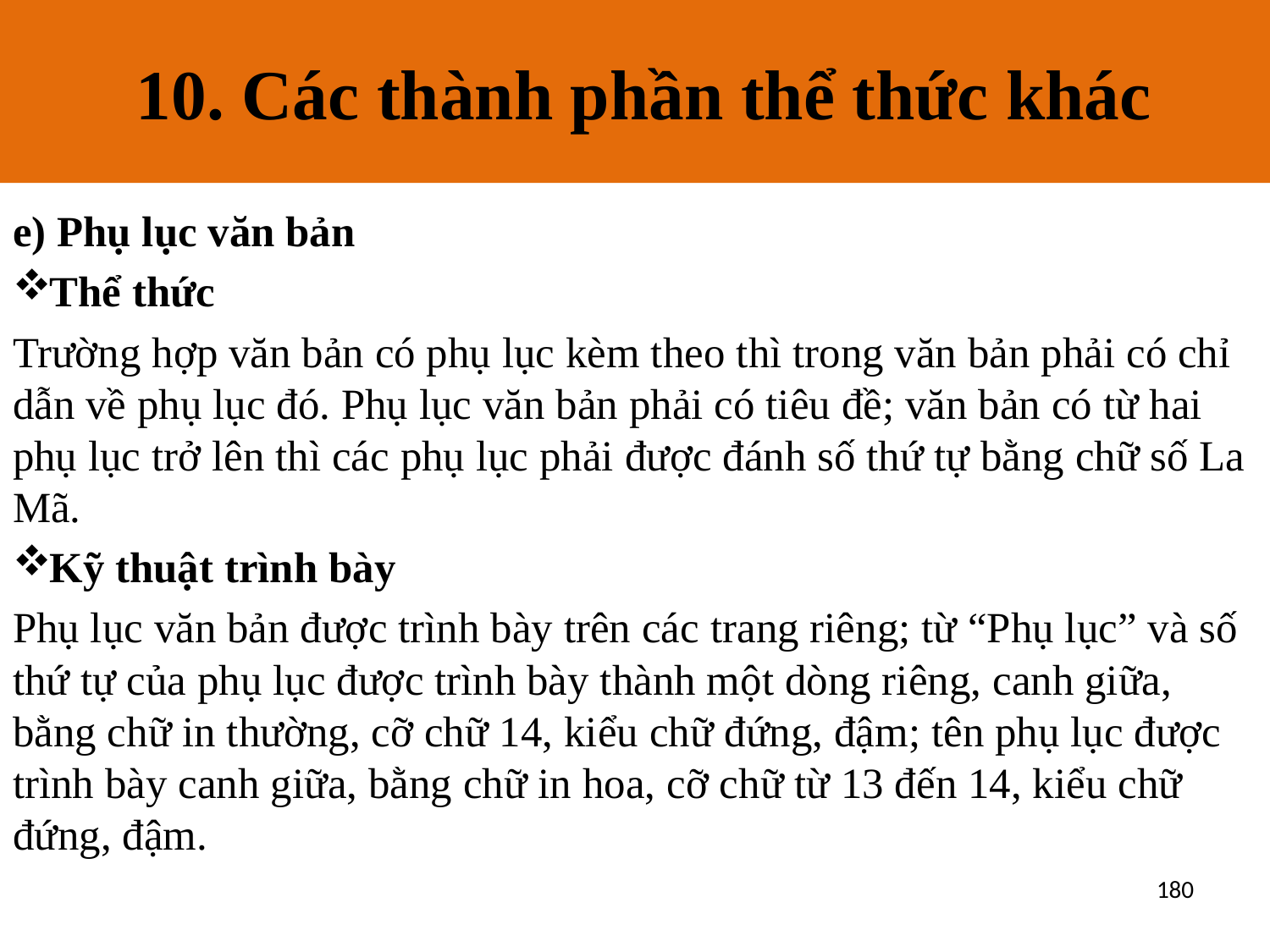

10. Các thành phần thể thức khác
# 10. Các thành phần thể thức khác
e) Phụ lục văn bản
Thể thức
Trường hợp văn bản có phụ lục kèm theo thì trong văn bản phải có chỉ dẫn về phụ lục đó. Phụ lục văn bản phải có tiêu đề; văn bản có từ hai phụ lục trở lên thì các phụ lục phải được đánh số thứ tự bằng chữ số La Mã.
Kỹ thuật trình bày
Phụ lục văn bản được trình bày trên các trang riêng; từ “Phụ lục” và số thứ tự của phụ lục được trình bày thành một dòng riêng, canh giữa, bằng chữ in thường, cỡ chữ 14, kiểu chữ đứng, đậm; tên phụ lục được trình bày canh giữa, bằng chữ in hoa, cỡ chữ từ 13 đến 14, kiểu chữ đứng, đậm.

180